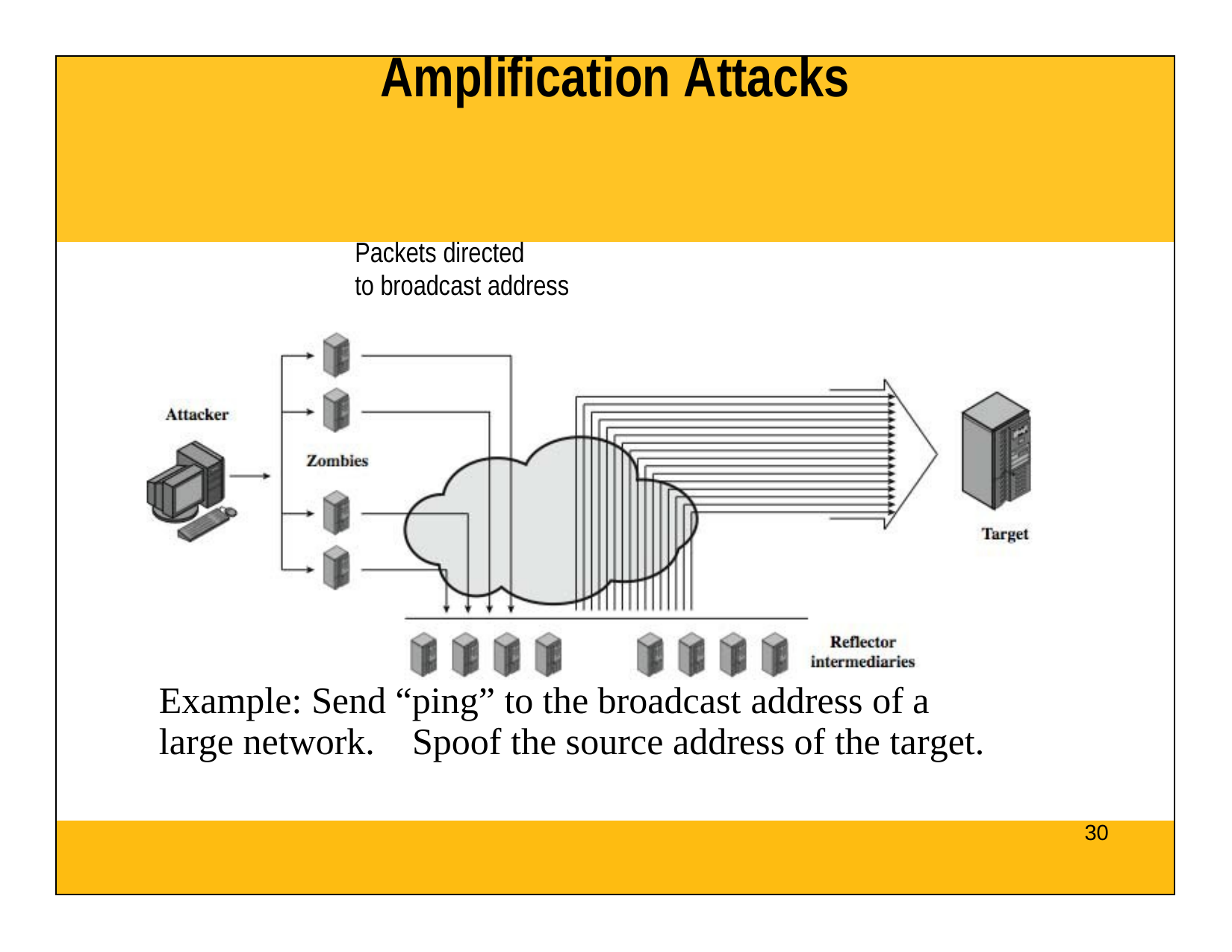

| Amplification Attacks |
| --- |
| Packets directed to broadcast address Example: Send “ping” to the broadcast address of a large network. Spoof the source address of the target. |
| 30 |